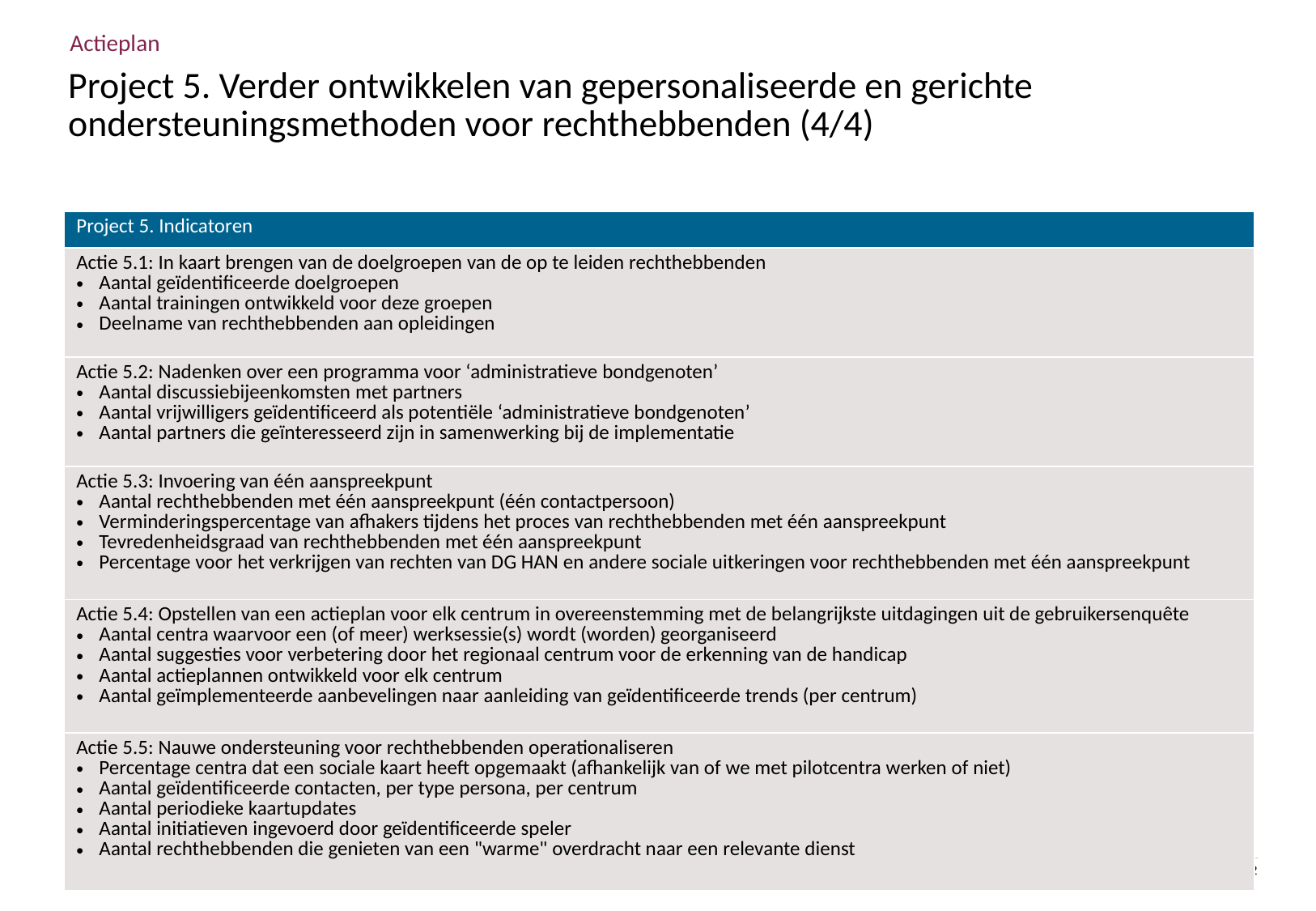

Actieplan
# Project 5. Verder ontwikkelen van gepersonaliseerde en gerichte ondersteuningsmethoden voor rechthebbenden (4/4)
| Project 5. Indicatoren |
| --- |
| Actie 5.1: In kaart brengen van de doelgroepen van de op te leiden rechthebbenden Aantal geïdentificeerde doelgroepen Aantal trainingen ontwikkeld voor deze groepen Deelname van rechthebbenden aan opleidingen |
| Actie 5.2: Nadenken over een programma voor ‘administratieve bondgenoten’ Aantal discussiebijeenkomsten met partners Aantal vrijwilligers geïdentificeerd als potentiële ‘administratieve bondgenoten’ Aantal partners die geïnteresseerd zijn in samenwerking bij de implementatie |
| Actie 5.3: Invoering van één aanspreekpunt Aantal rechthebbenden met één aanspreekpunt (één contactpersoon) Verminderingspercentage van afhakers tijdens het proces van rechthebbenden met één aanspreekpunt Tevredenheidsgraad van rechthebbenden met één aanspreekpunt Percentage voor het verkrijgen van rechten van DG HAN en andere sociale uitkeringen voor rechthebbenden met één aanspreekpunt |
| Actie 5.4: Opstellen van een actieplan voor elk centrum in overeenstemming met de belangrijkste uitdagingen uit de gebruikersenquête Aantal centra waarvoor een (of meer) werksessie(s) wordt (worden) georganiseerd Aantal suggesties voor verbetering door het regionaal centrum voor de erkenning van de handicap Aantal actieplannen ontwikkeld voor elk centrum Aantal geïmplementeerde aanbevelingen naar aanleiding van geïdentificeerde trends (per centrum) |
| Actie 5.5: Nauwe ondersteuning voor rechthebbenden operationaliseren Percentage centra dat een sociale kaart heeft opgemaakt (afhankelijk van of we met pilotcentra werken of niet) Aantal geïdentificeerde contacten, per type persona, per centrum Aantal periodieke kaartupdates Aantal initiatieven ingevoerd door geïdentificeerde speler Aantal rechthebbenden die genieten van een "warme" overdracht naar een relevante dienst |